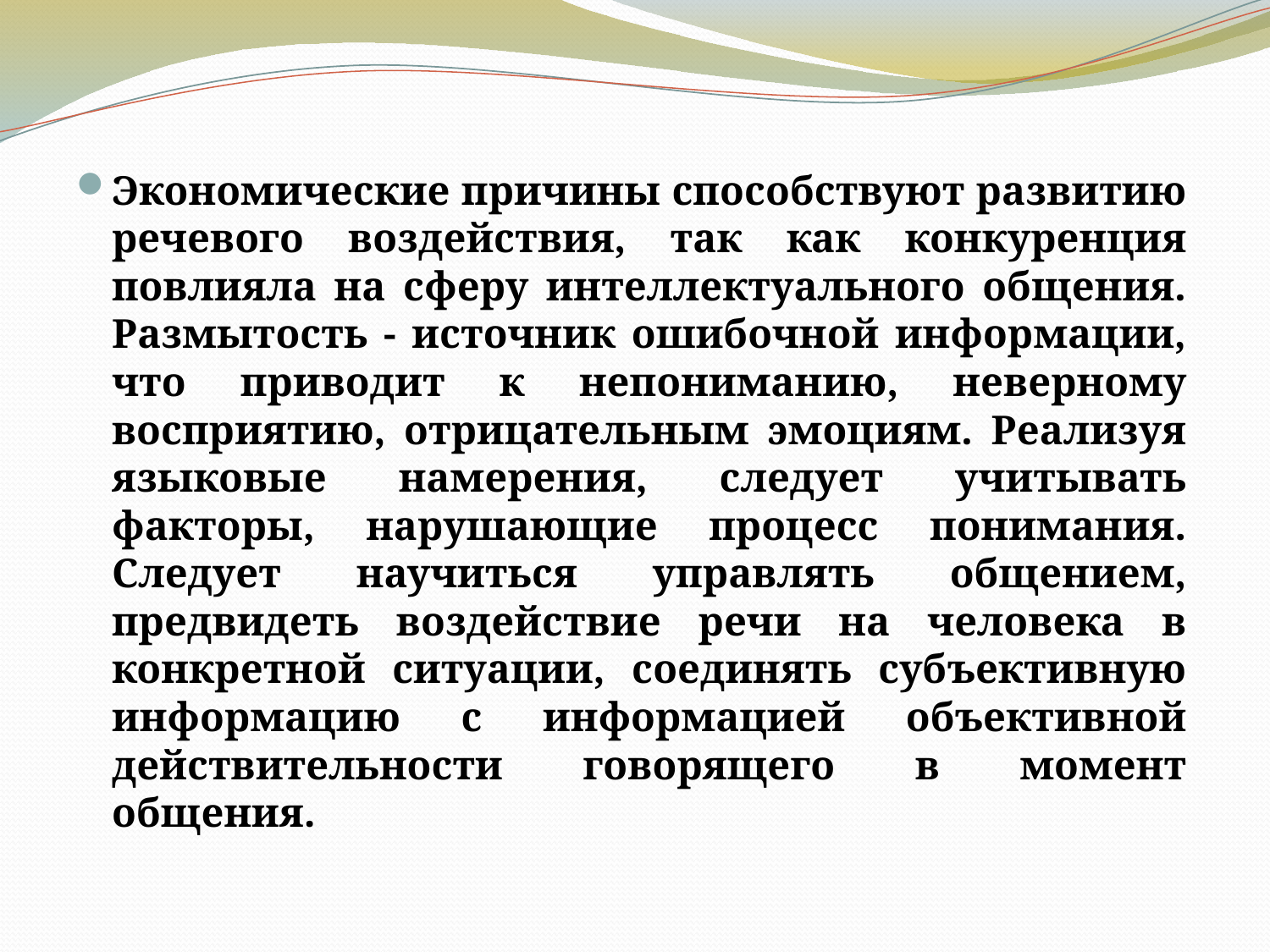

Экономические причины способствуют развитию речевого воздействия, так как конкуренция повлияла на сферу интеллектуального общения. Размытость - источник ошибочной информации, что приводит к непониманию, неверному восприятию, отрицательным эмоциям. Реализуя языковые намерения, следует учитывать факторы, нарушающие процесс понимания. Следует научиться управлять общением, предвидеть воздействие речи на человека в конкретной ситуации, соединять субъективную информацию с информацией объективной действительности говорящего в момент общения.